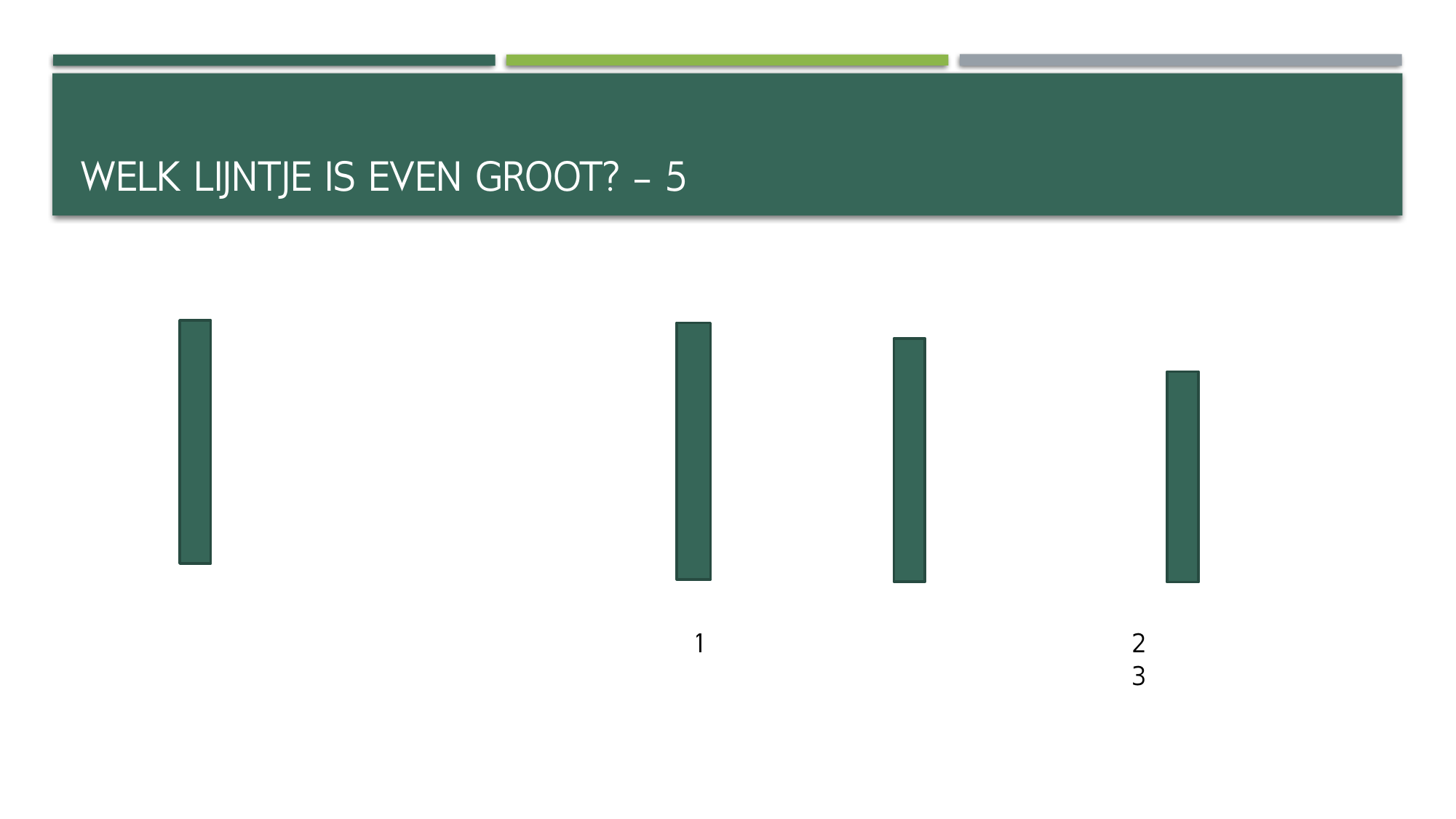

# Welk lijntje is even groot? – 5

1				2					3